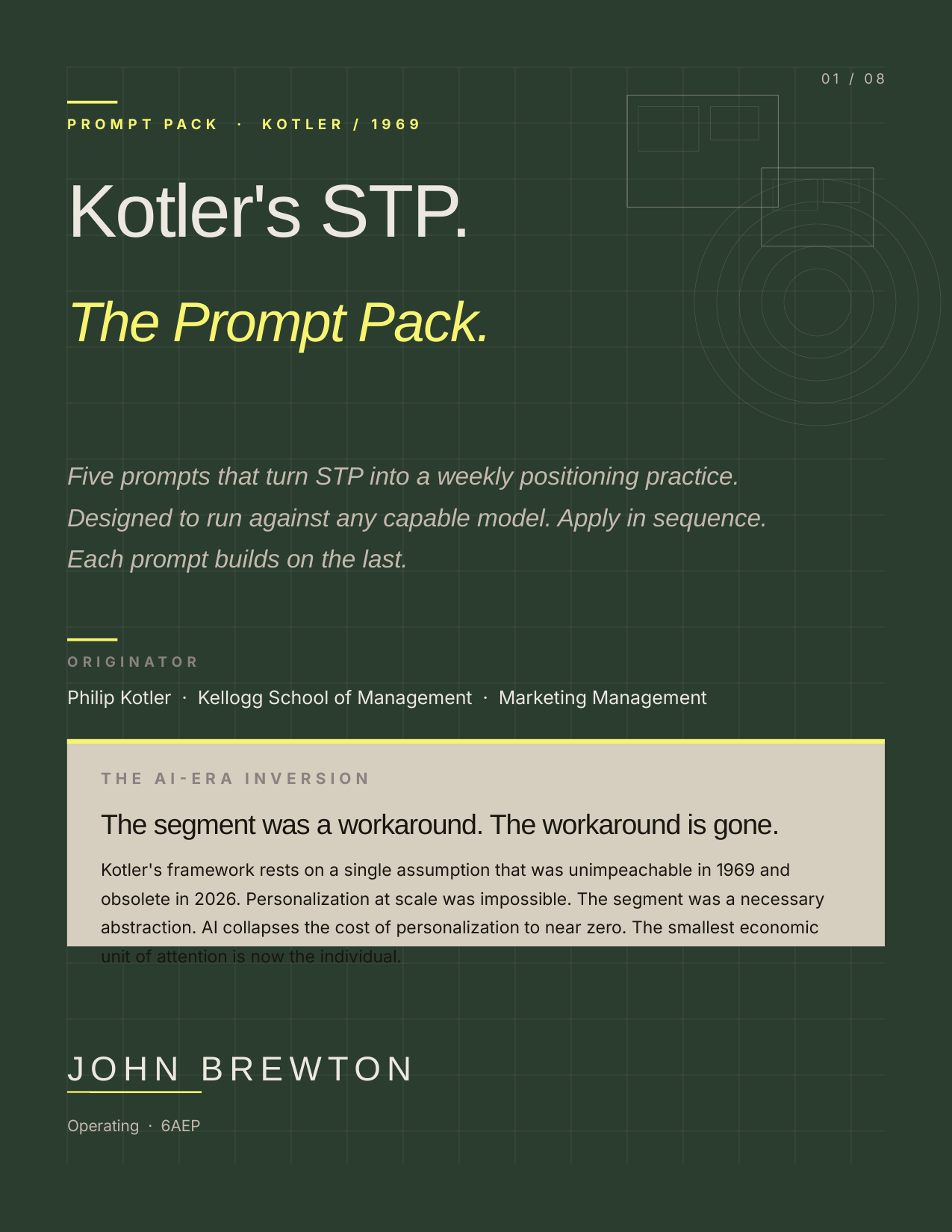

01 / 08

PROMPT PACK  ·  KOTLER / 1969

Kotler's STP.

The Prompt Pack.

Five prompts that turn STP into a weekly positioning practice. Designed to run against any capable model. Apply in sequence. Each prompt builds on the last.

ORIGINATOR
Philip Kotler  ·  Kellogg School of Management  ·  Marketing Management

THE AI-ERA INVERSION

The segment was a workaround. The workaround is gone.

Kotler's framework rests on a single assumption that was unimpeachable in 1969 and obsolete in 2026. Personalization at scale was impossible. The segment was a necessary abstraction. AI collapses the cost of personalization to near zero. The smallest economic unit of attention is now the individual.

JOHN BREWTON

Operating  ·  6AEP